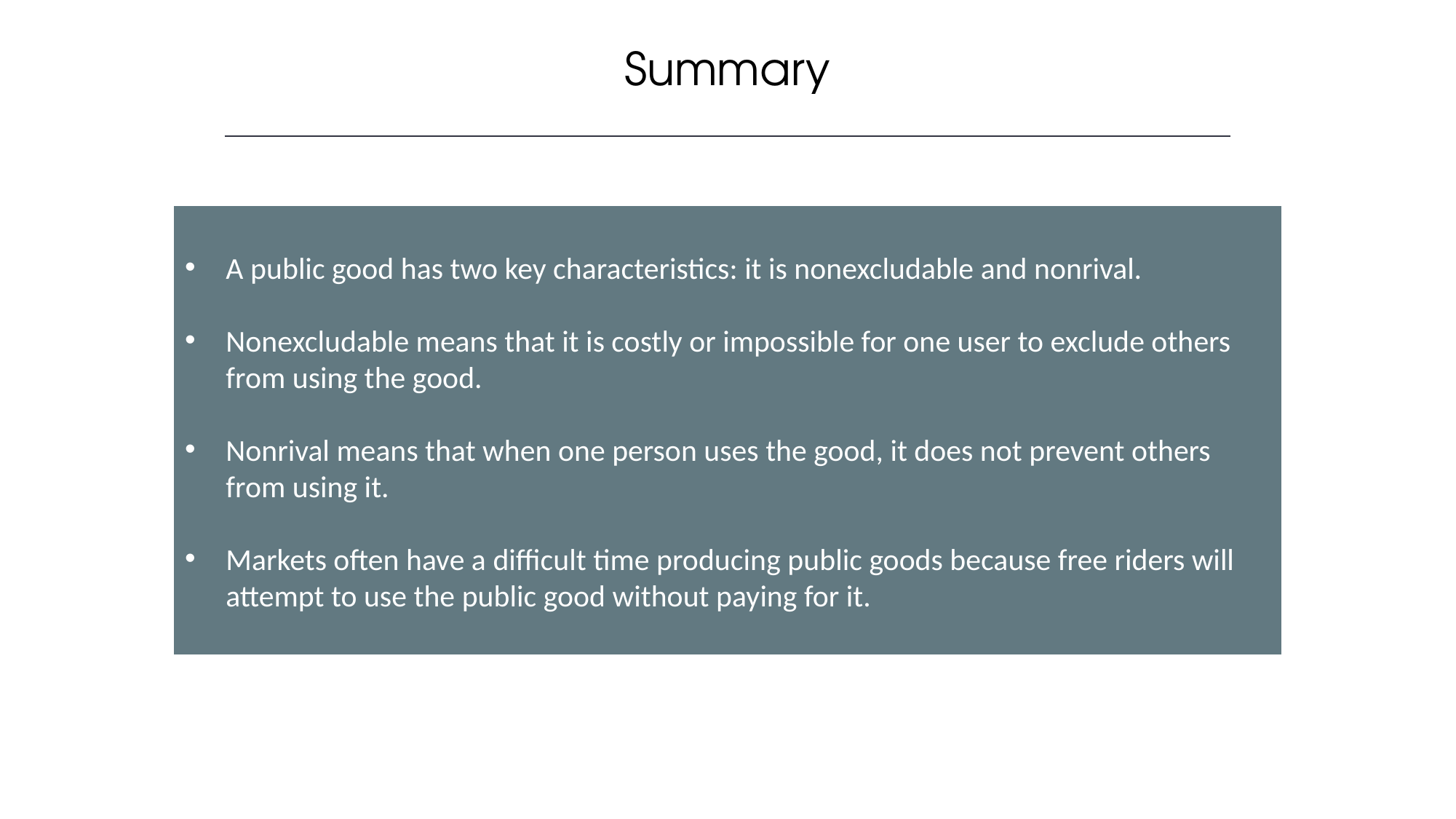

Summary
HAWKES LEARNING

A public good has two key characteristics: it is nonexcludable and nonrival.

Nonexcludable means that it is costly or impossible for one user to exclude others from using the good.

Nonrival means that when one person uses the good, it does not prevent others from using it.

Markets often have a difficult time producing public goods because free riders will attempt to use the public good without paying for it.